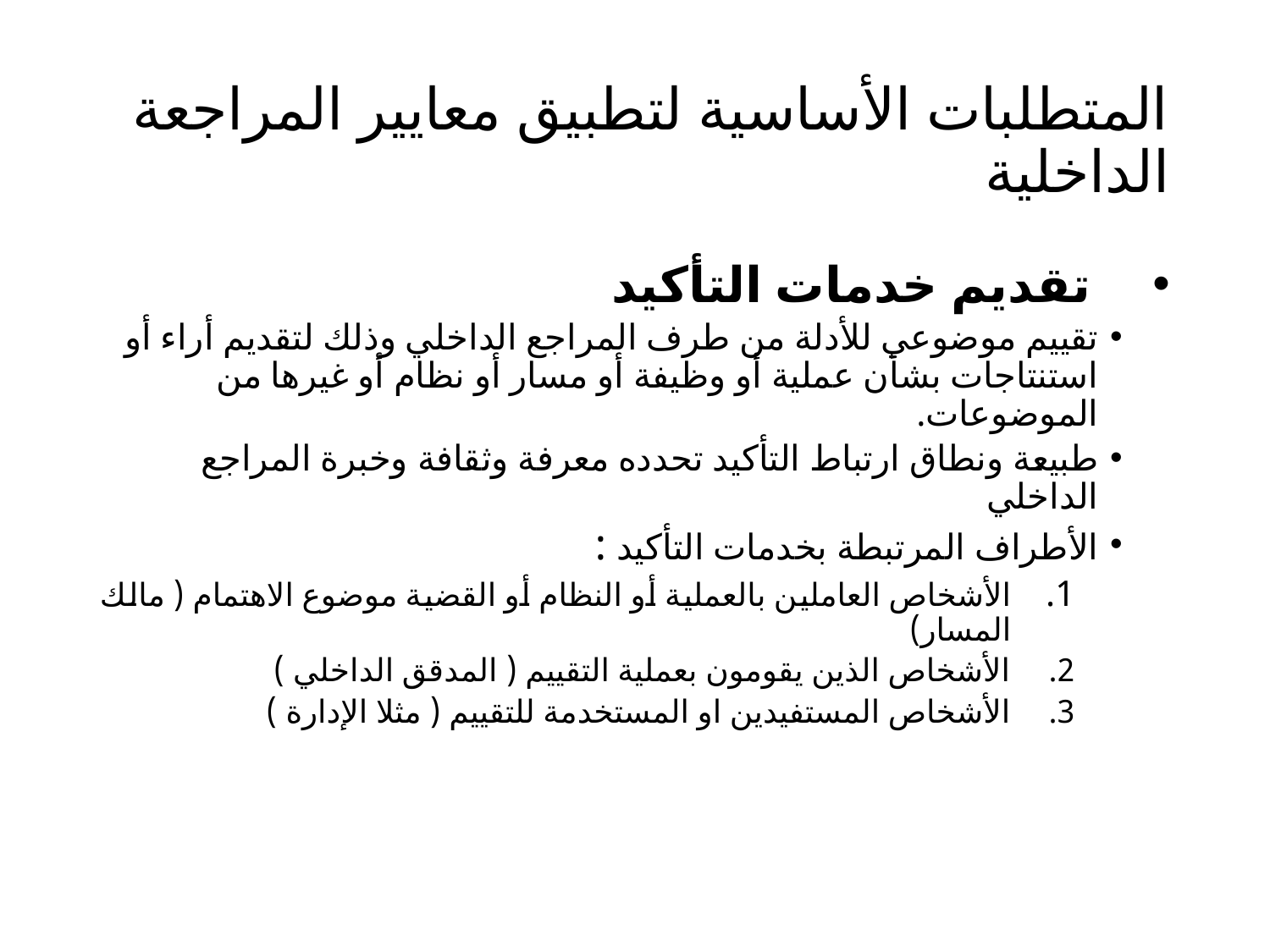

# المتطلبات الأساسية لتطبيق معايير المراجعة  الداخلية
تقديم خدمات التأكيد
تقييم موضوعي للأدلة من طرف المراجع الداخلي وذلك لتقديم أراء أو استنتاجات بشأن عملية أو وظيفة أو مسار أو نظام أو غيرها من الموضوعات.
طبيعة ونطاق ارتباط التأكيد تحدده معرفة وثقافة وخبرة المراجع الداخلي
الأطراف المرتبطة بخدمات التأكيد :
	الأشخاص العاملين بالعملية أو النظام أو القضية موضوع الاهتمام ( مالك المسار)
	الأشخاص الذين يقومون بعملية التقييم ( المدقق الداخلي )
	الأشخاص المستفيدين او المستخدمة للتقييم ( مثلا الإدارة )